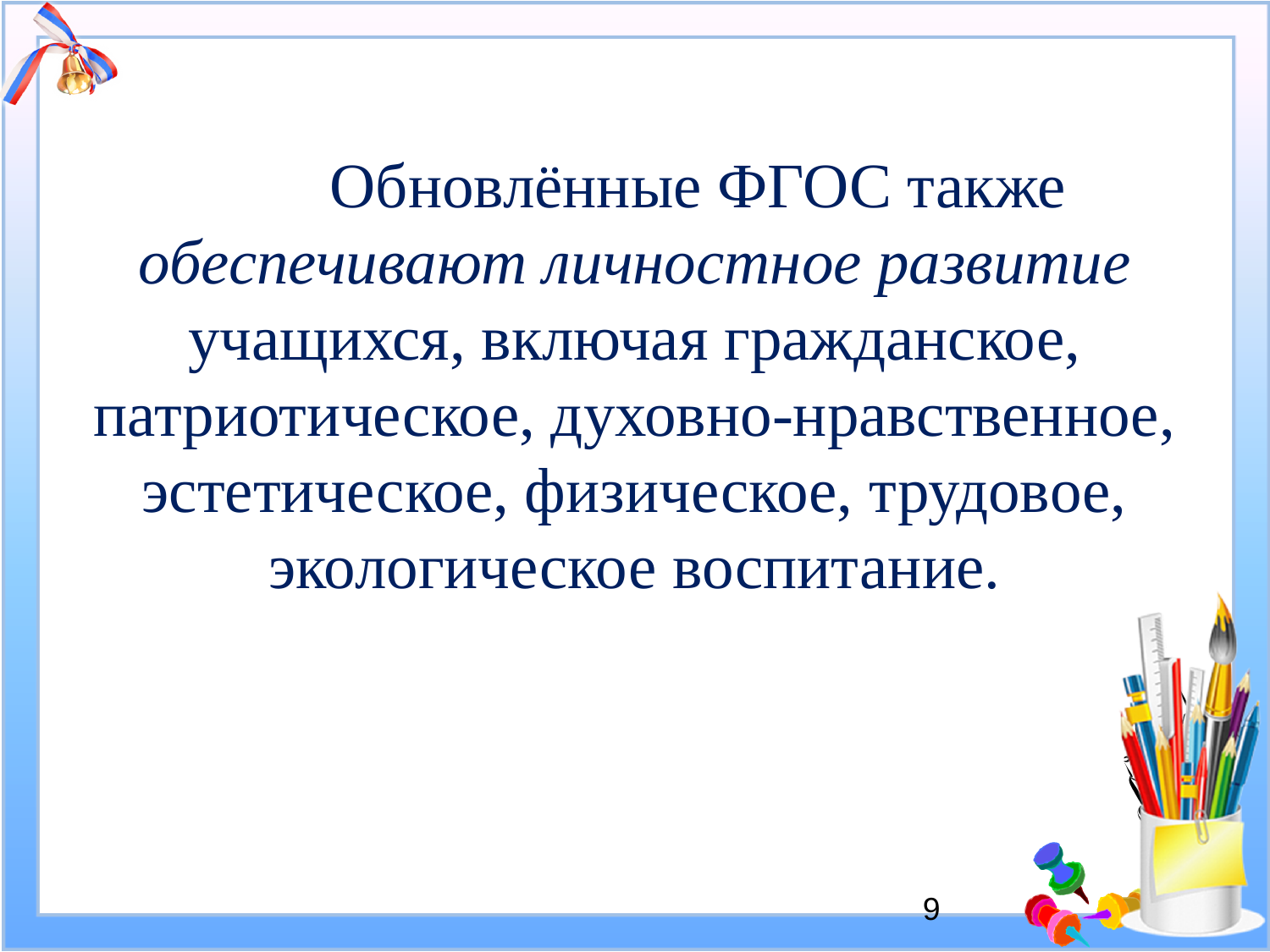

Обновлённые ФГОС также обеспечивают личностное развитие учащихся, включая гражданское, патриотическое, духовно-нравственное, эстетическое, физическое, трудовое, экологическое воспитание.
9